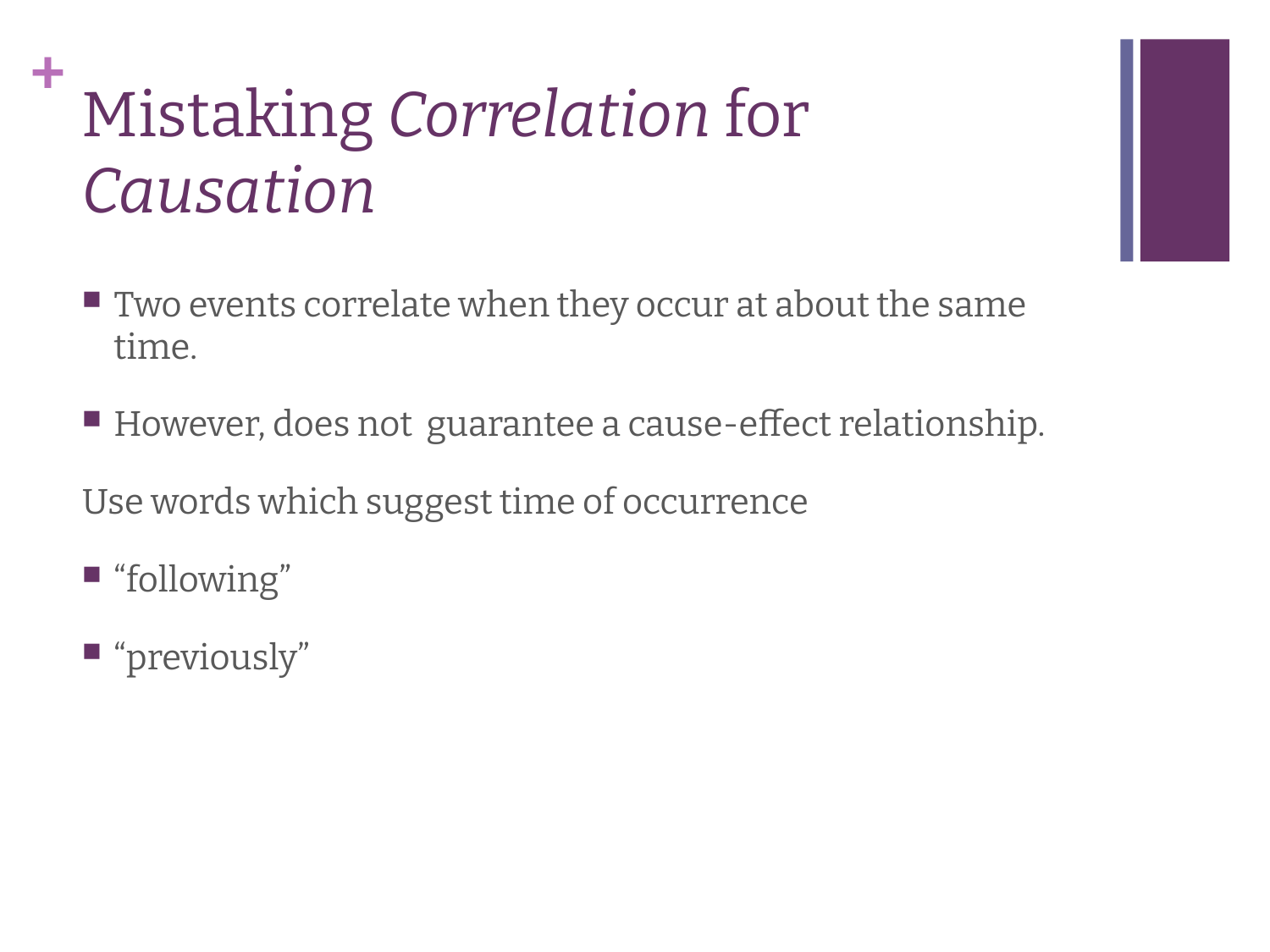

# Mistaking Correlation for Causation
Two events correlate when they occur at about the same time.
However, does not  guarantee a cause-effect relationship.
Use words which suggest time of occurrence
“following”
“previously”